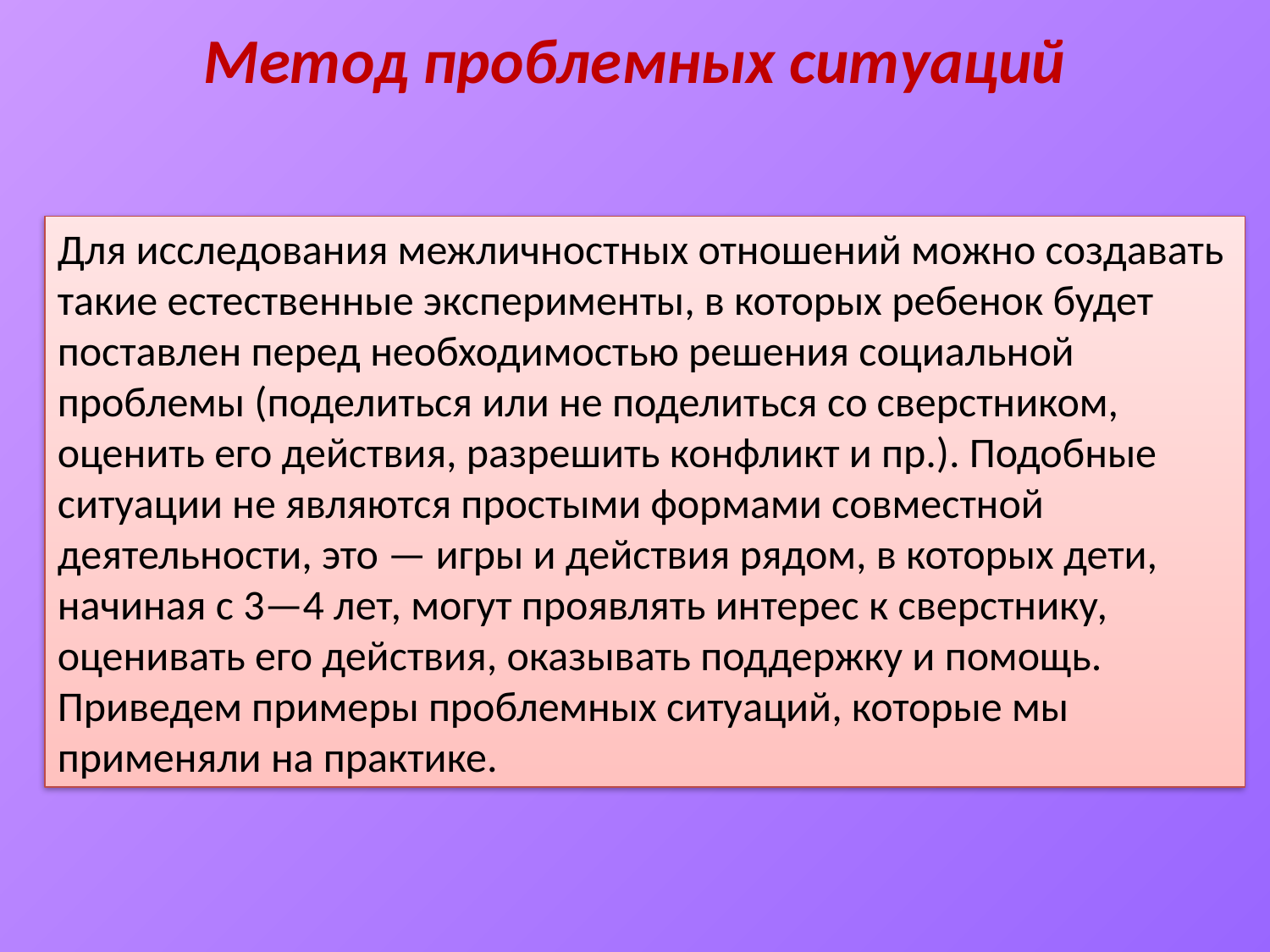

# Метод проблемных ситуаций
Для исследования межличностных отношений можно создавать такие естественные эксперименты, в которых ребенок будет поставлен перед необходимостью решения социальной проблемы (поделиться или не поделиться со сверстником, оценить его действия, разрешить конфликт и пр.). Подобные ситуации не являются простыми формами совместной деятельности, это — игры и действия рядом, в которых дети, начиная с 3—4 лет, могут проявлять интерес к сверстнику, оценивать его действия, оказывать поддержку и помощь. Приведем примеры проблемных ситуаций, которые мы применяли на практике.